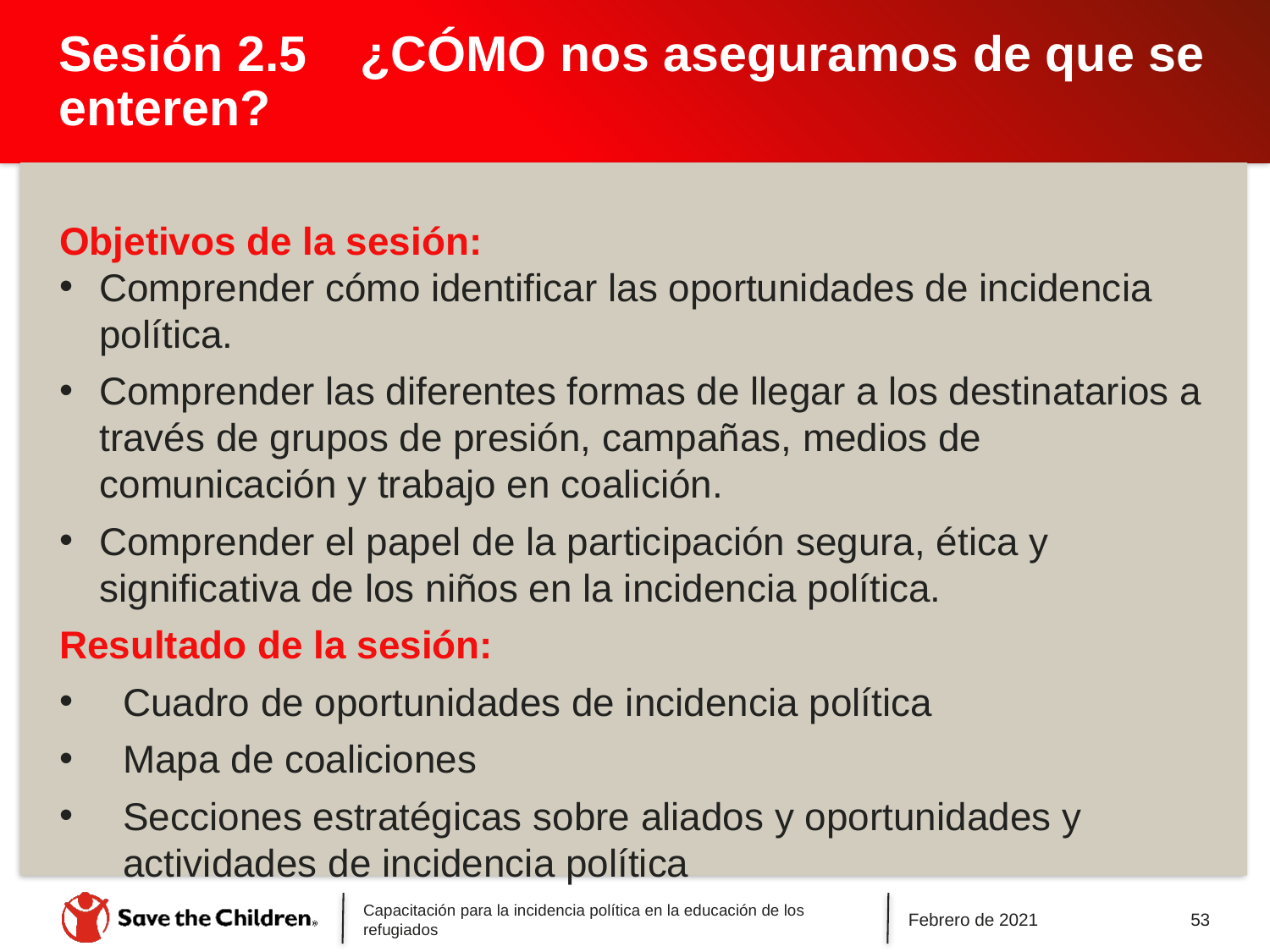

# Sesión 2.5 	¿CÓMO nos aseguramos de que se enteren?
Objetivos de la sesión:
Comprender cómo identificar las oportunidades de incidencia política.
Comprender las diferentes formas de llegar a los destinatarios a través de grupos de presión, campañas, medios de comunicación y trabajo en coalición.
Comprender el papel de la participación segura, ética y significativa de los niños en la incidencia política.
Resultado de la sesión:
Cuadro de oportunidades de incidencia política
Mapa de coaliciones
Secciones estratégicas sobre aliados y oportunidades y actividades de incidencia política

Capacitación para la incidencia política en la educación de los refugiados
Febrero de 2021
53